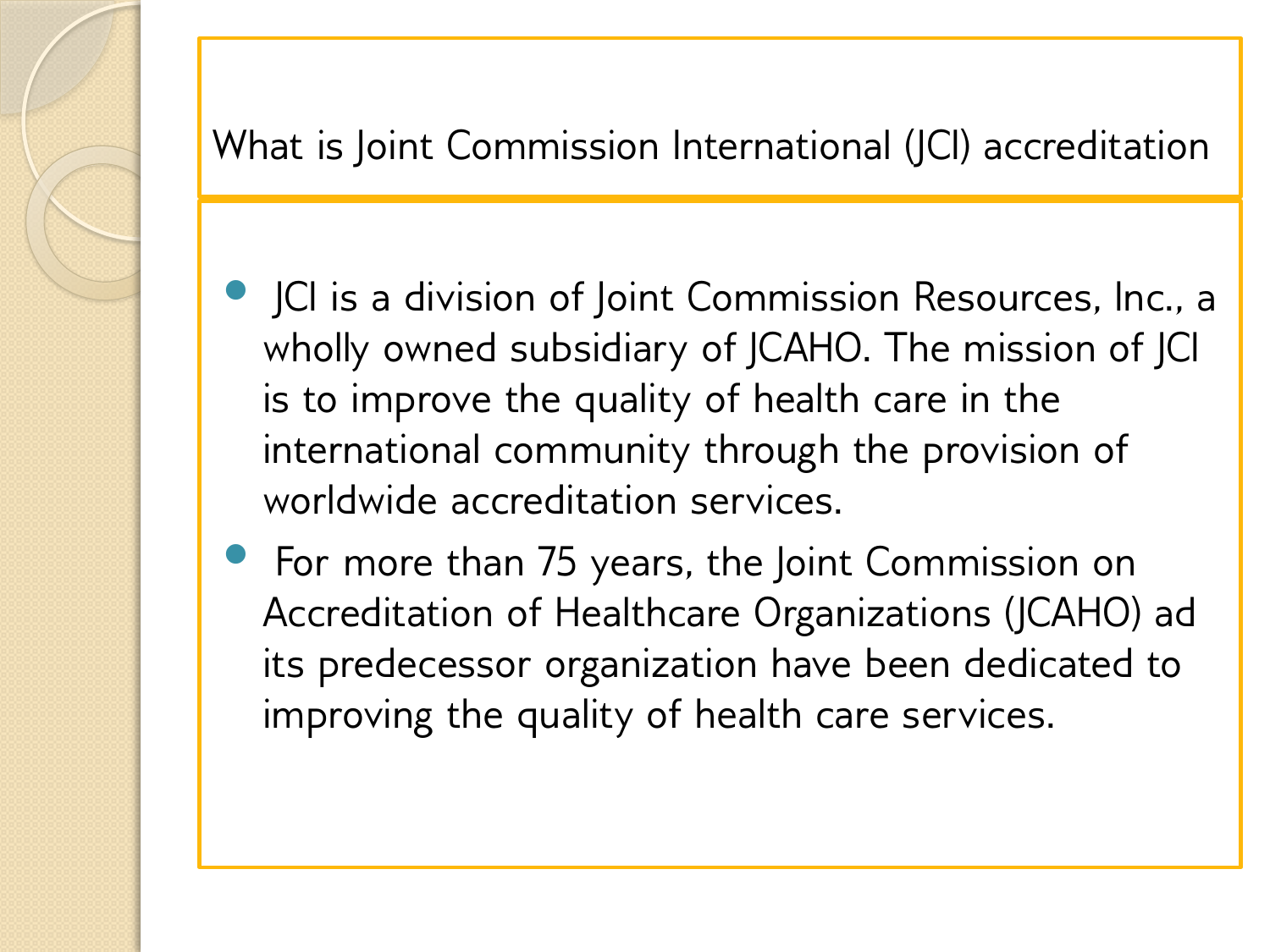

# What is Joint Commission International (JCI) accreditation

 JCI is a division of Joint Commission Resources, Inc., a wholly owned subsidiary of JCAHO. The mission of JCI is to improve the quality of health care in the international community through the provision of worldwide accreditation services.
 For more than 75 years, the Joint Commission on Accreditation of Healthcare Organizations (JCAHO) ad its predecessor organization have been dedicated to improving the quality of health care services.